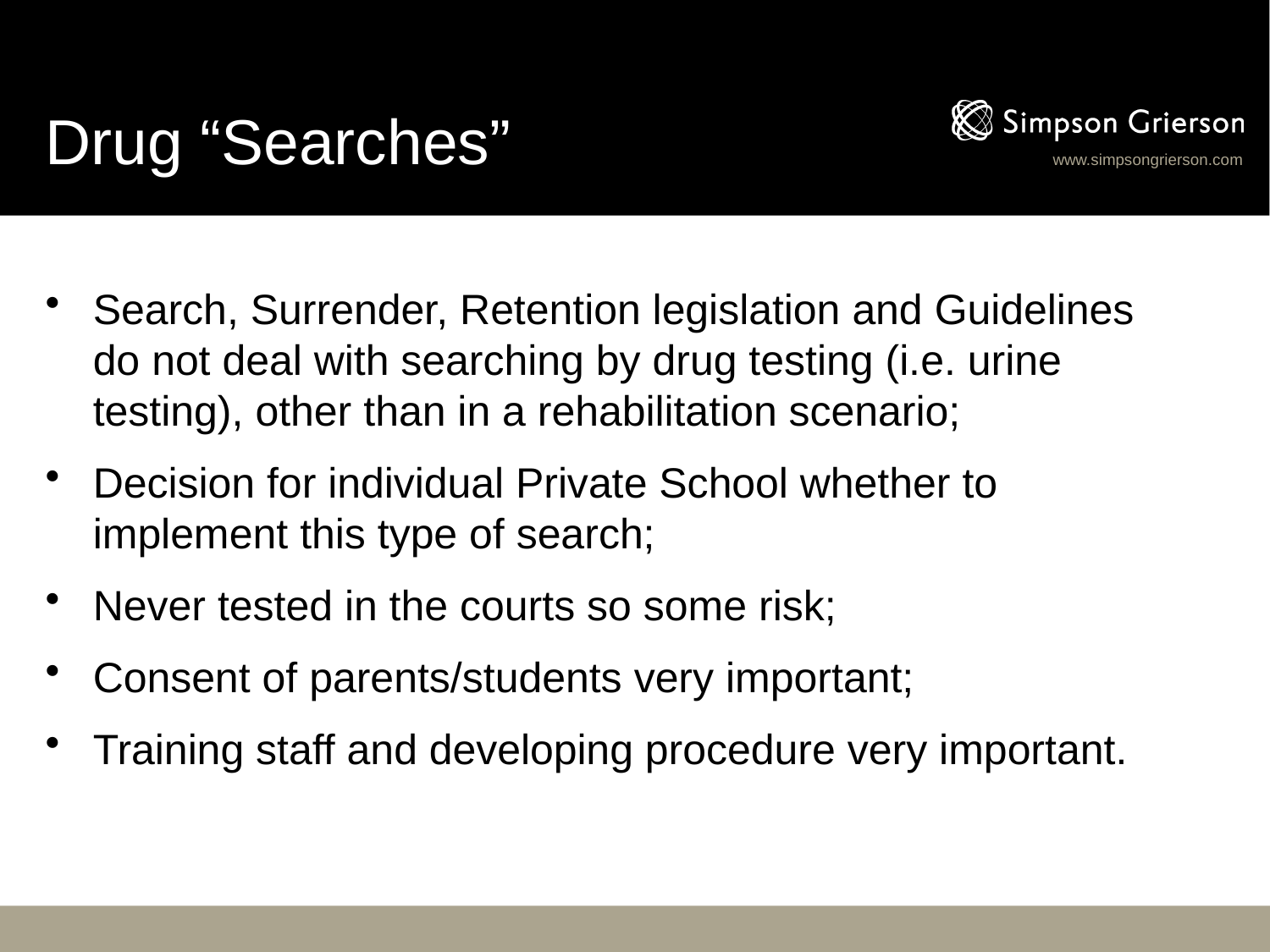

# Drug “Searches”
Search, Surrender, Retention legislation and Guidelines do not deal with searching by drug testing (i.e. urine testing), other than in a rehabilitation scenario;
Decision for individual Private School whether to implement this type of search;
Never tested in the courts so some risk;
Consent of parents/students very important;
Training staff and developing procedure very important.